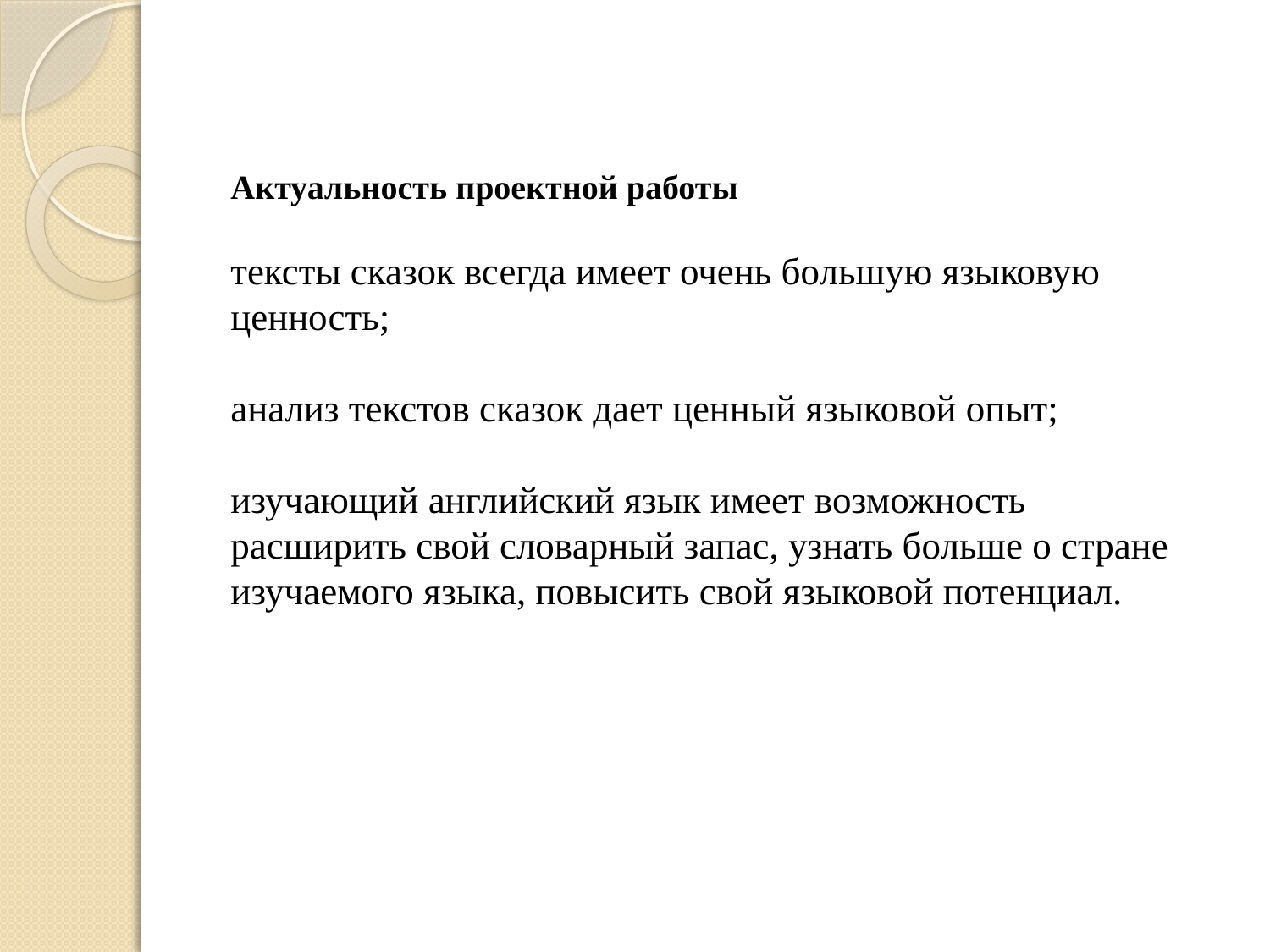

# Актуальность проектной работы тексты сказок всегда имеет очень большую языковую ценность; анализ текстов сказок дает ценный языковой опыт; изучающий английский язык имеет возможность расширить свой словарный запас, узнать больше о стране изучаемого языка, повысить свой языковой потенциал.